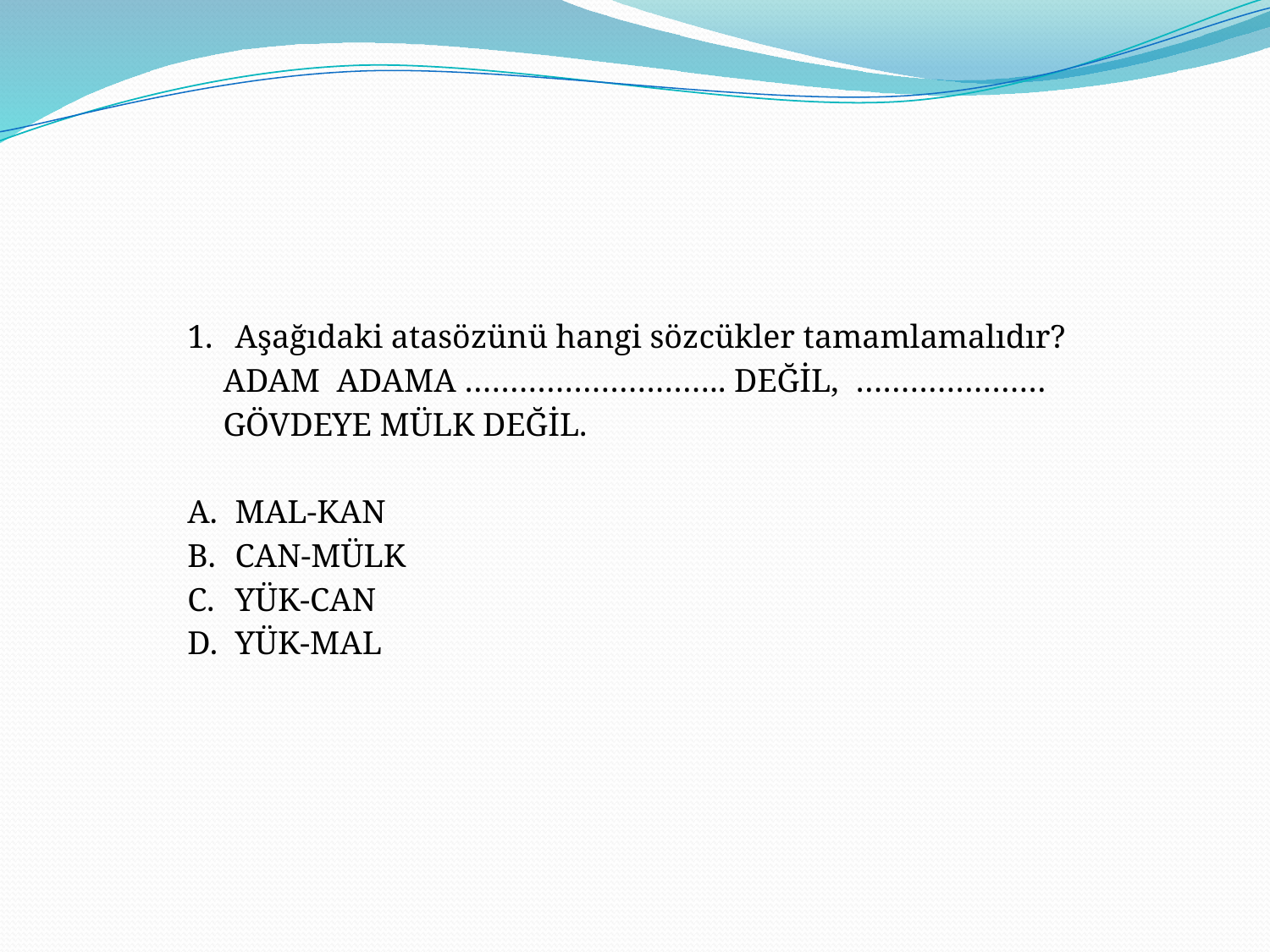

Aşağıdaki atasözünü hangi sözcükler tamamlamalıdır?
ADAM  ADAMA ……………………….. DEĞİL,  ………………… GÖVDEYE MÜLK DEĞİL.

MAL-KAN
CAN-MÜLK
YÜK-CAN
YÜK-MAL